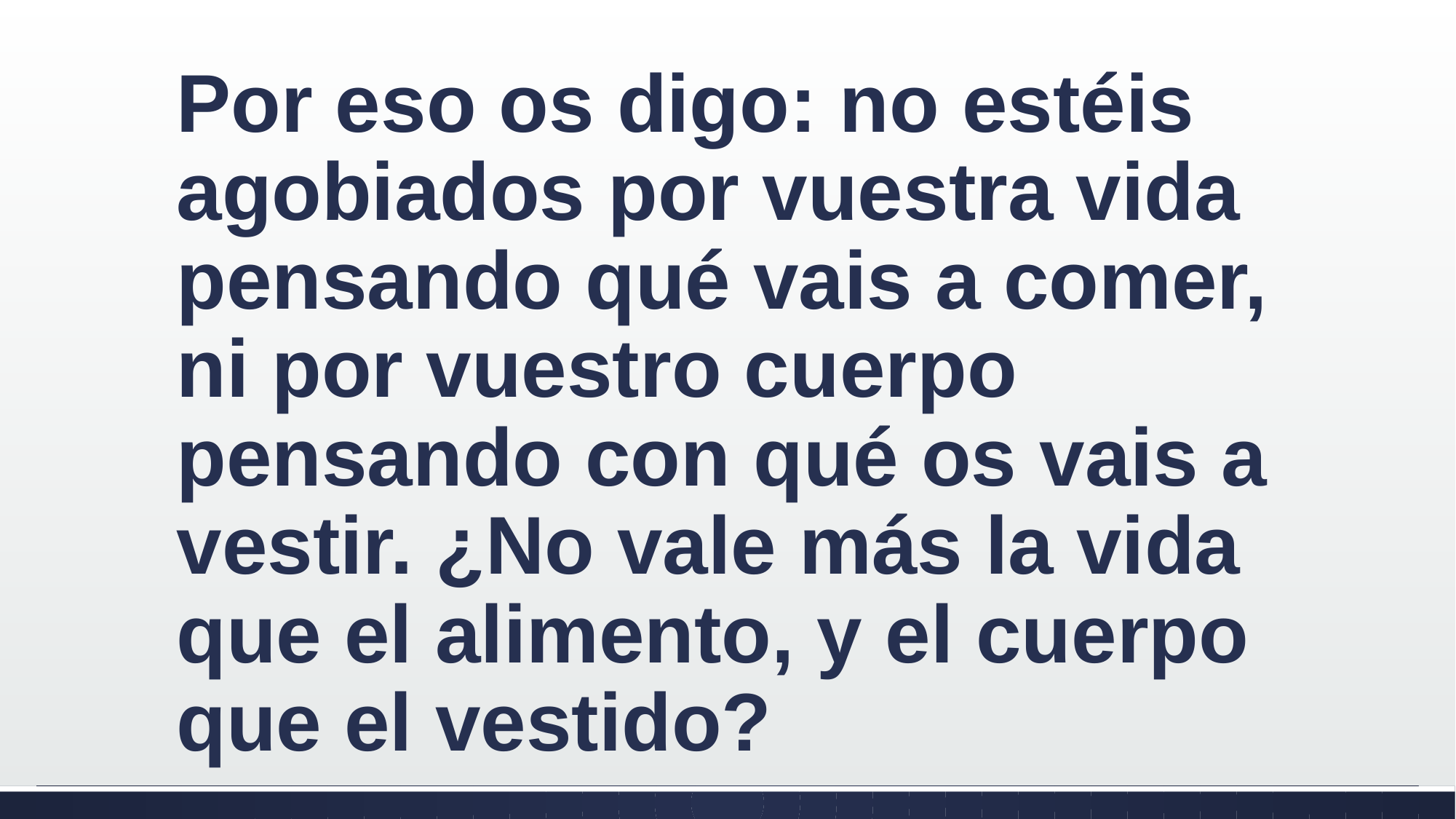

#
Por eso os digo: no estéis agobiados por vuestra vida pensando qué vais a comer, ni por vuestro cuerpo pensando con qué os vais a vestir. ¿No vale más la vida que el alimento, y el cuerpo que el vestido?